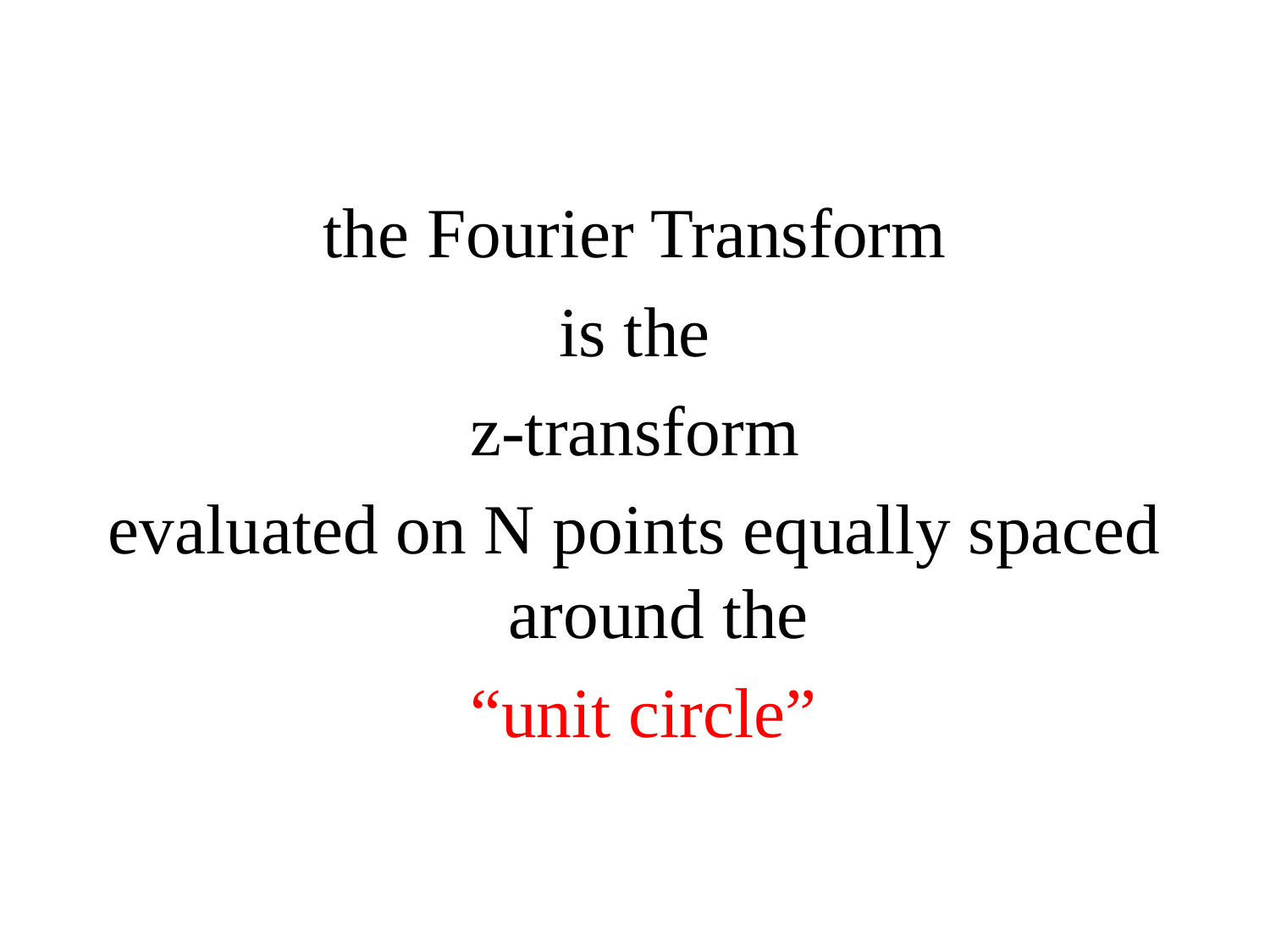

the Fourier Transform
is the
z-transform
evaluated on N points equally spaced around the
 “unit circle”